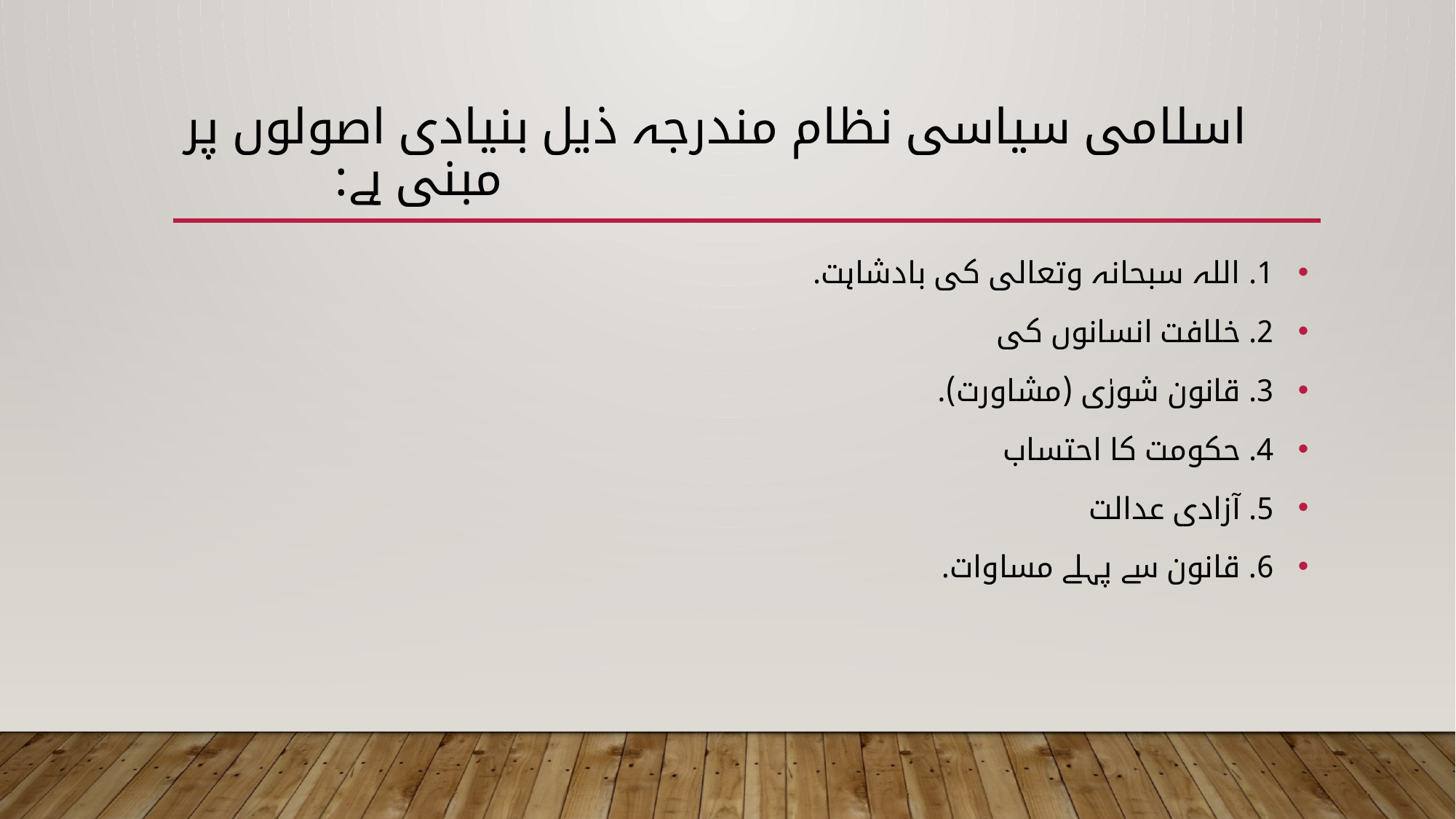

# اسلامی سیاسی نظام مندرجہ ذیل بنیادی اصولوں پر مبنی ہے:
 1. اللہ سبحانہ وتعالی کی بادشاہت.
 2. خلافت انسانوں کی
 3. قانون شورٰی (مشاورت).
 4. حکومت کا احتساب
 5. آزادی عدالت
 6. قانون سے پہلے مساوات.